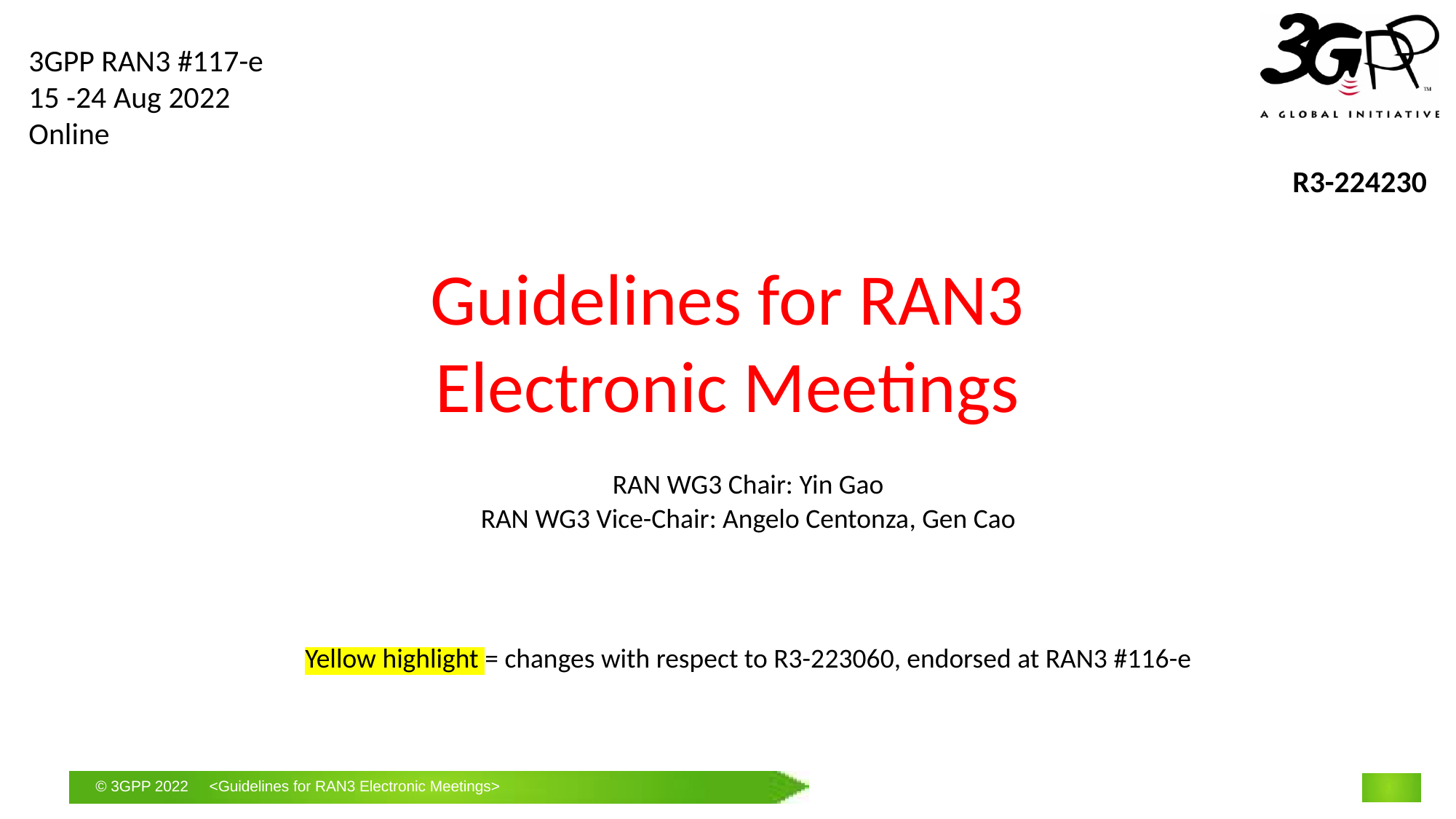

3GPP RAN3 #117-e
15 -24 Aug 2022
Online
R3-224230
# Guidelines for RAN3 Electronic Meetings
RAN WG3 Chair: Yin Gao
RAN WG3 Vice-Chair: Angelo Centonza, Gen Cao

Yellow highlight = changes with respect to R3-223060, endorsed at RAN3 #116-e
1